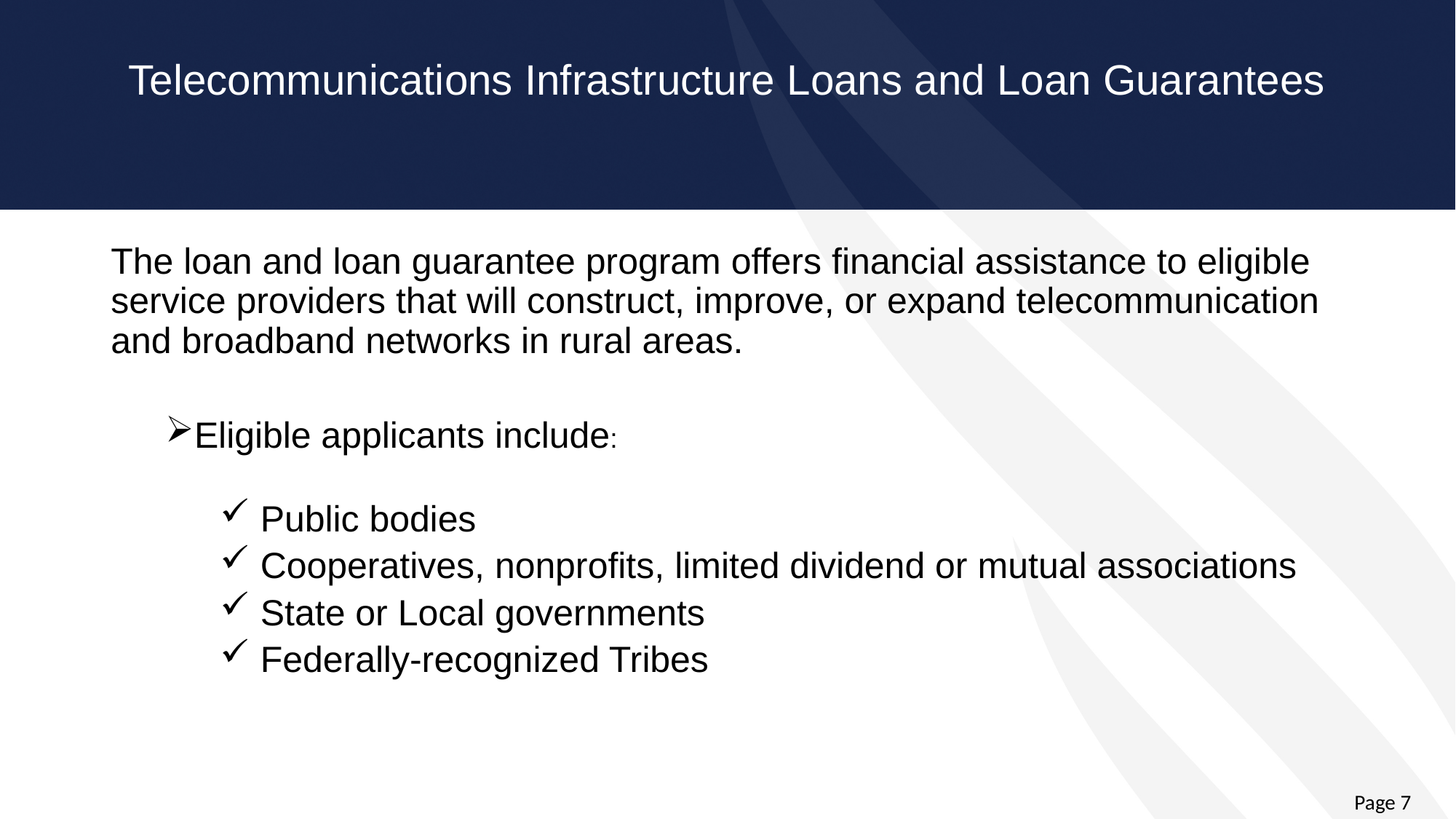

# Telecommunications Infrastructure Loans and Loan Guarantees
The loan and loan guarantee program offers financial assistance to eligible service providers that will construct, improve, or expand telecommunication and broadband networks in rural areas.

Eligible applicants include:

 Public bodies
 Cooperatives, nonprofits, limited dividend or mutual associations
 State or Local governments
 Federally-recognized Tribes